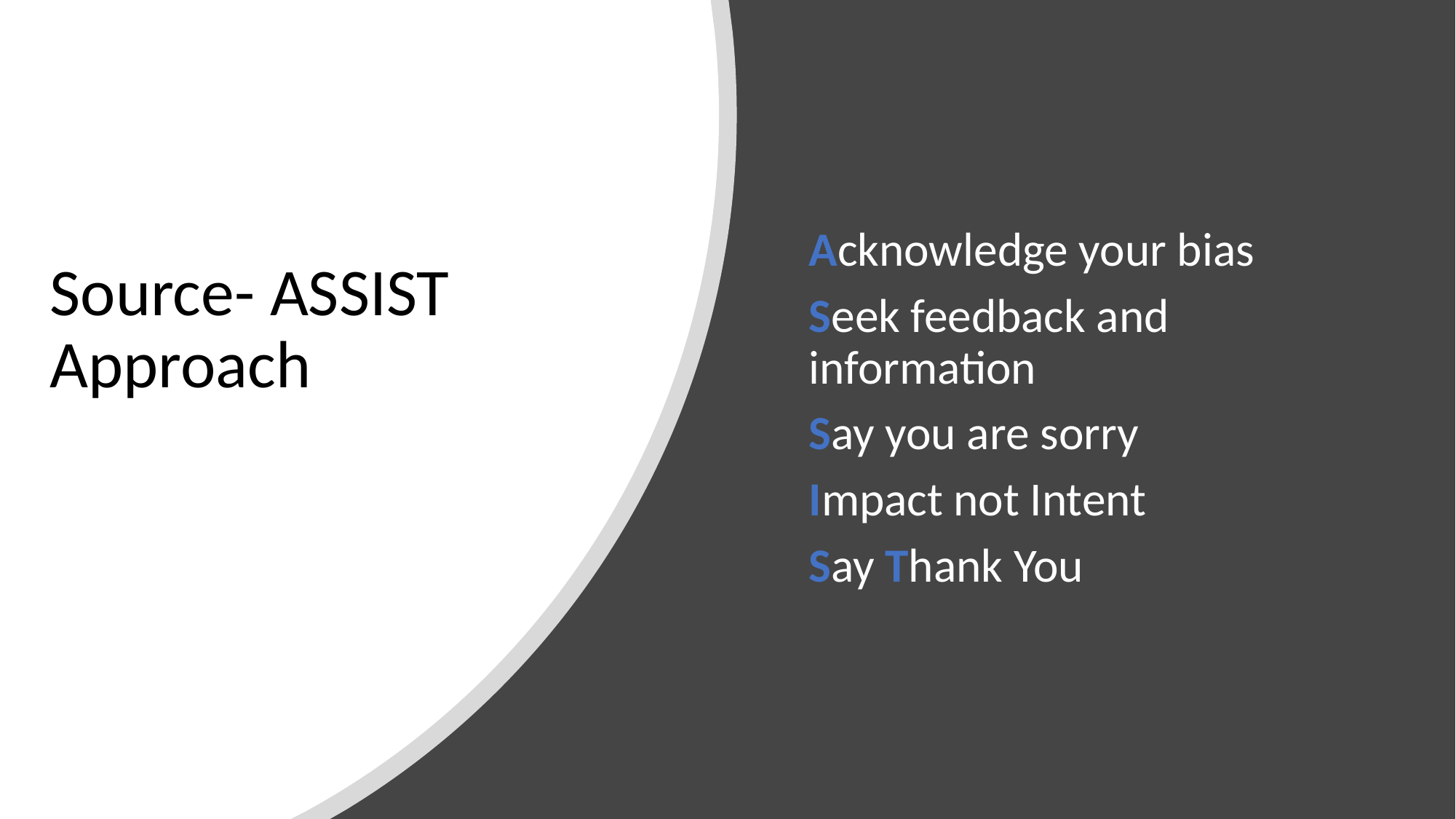

Acknowledge your bias
Seek feedback and information
Say you are sorry
Impact not Intent
Say Thank You

# Source- ASSIST Approach